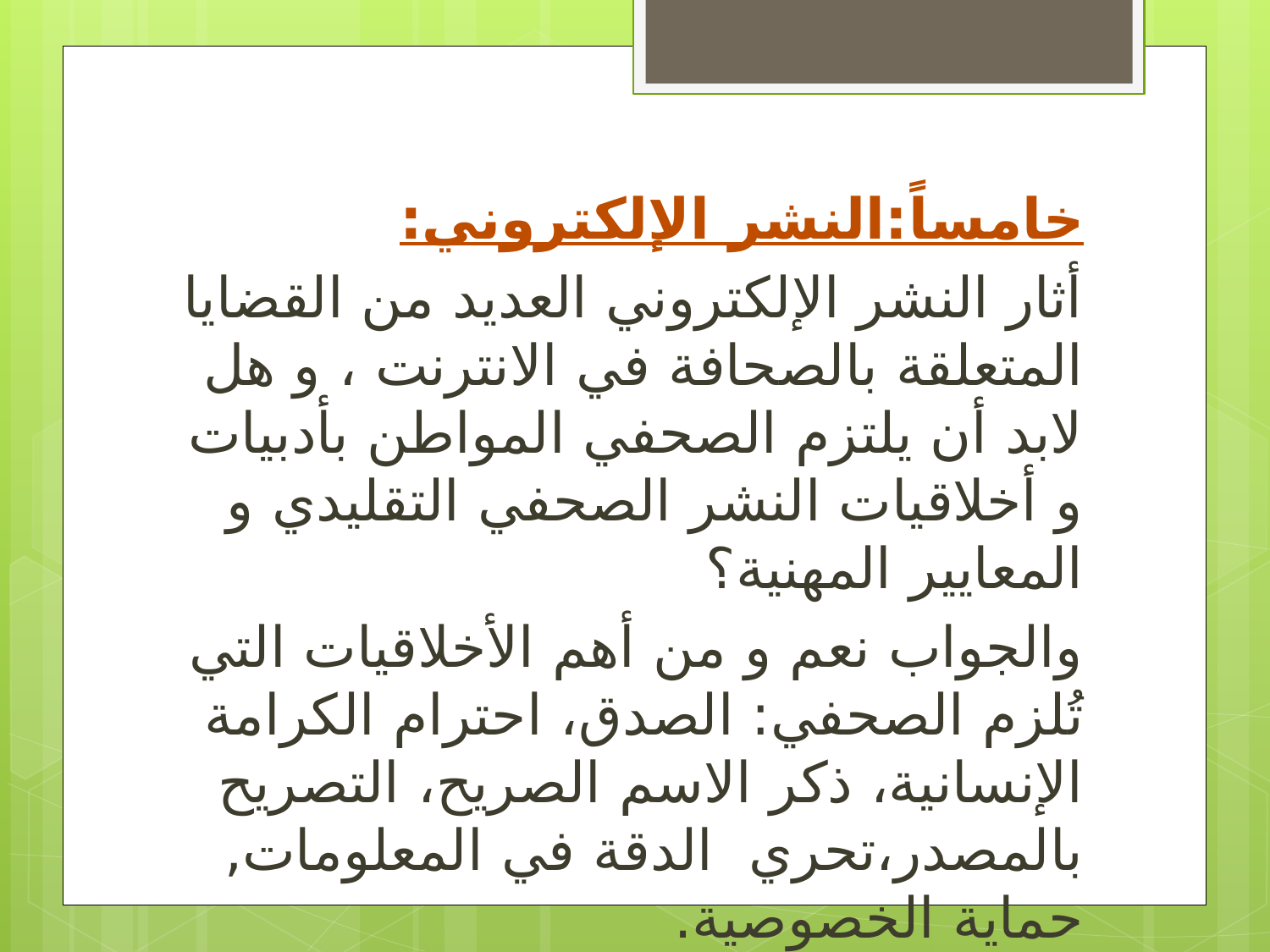

خامساً:النشر الإلكتروني:
أثار النشر الإلكتروني العديد من القضايا المتعلقة بالصحافة في الانترنت ، و هل لابد أن يلتزم الصحفي المواطن بأدبيات و أخلاقيات النشر الصحفي التقليدي و المعايير المهنية؟
والجواب نعم و من أهم الأخلاقيات التي تُلزم الصحفي: الصدق، احترام الكرامة الإنسانية، ذكر الاسم الصريح، التصريح بالمصدر،تحري  الدقة في المعلومات, حماية الخصوصية.